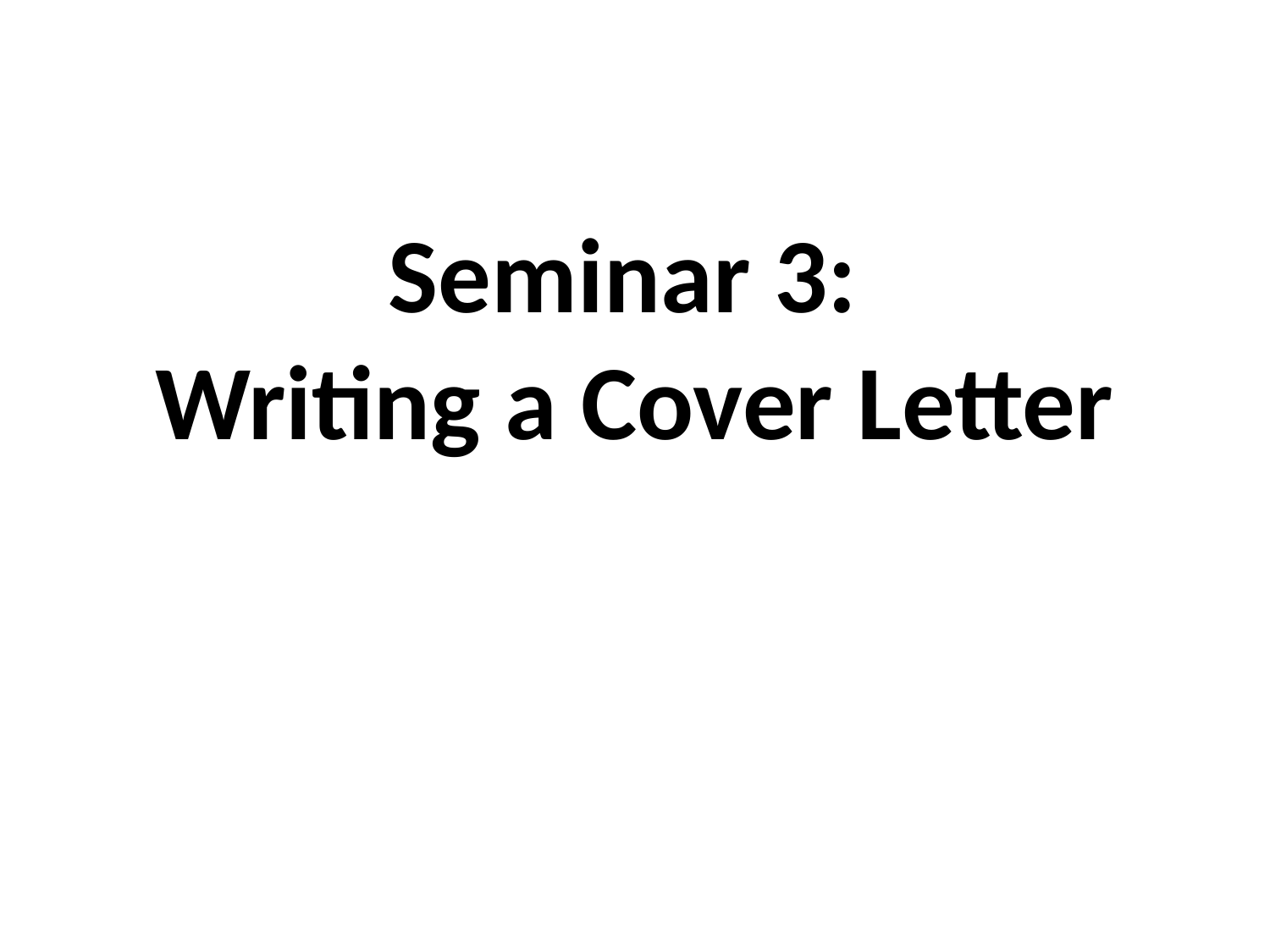

# Seminar 3: Writing a Cover Letter